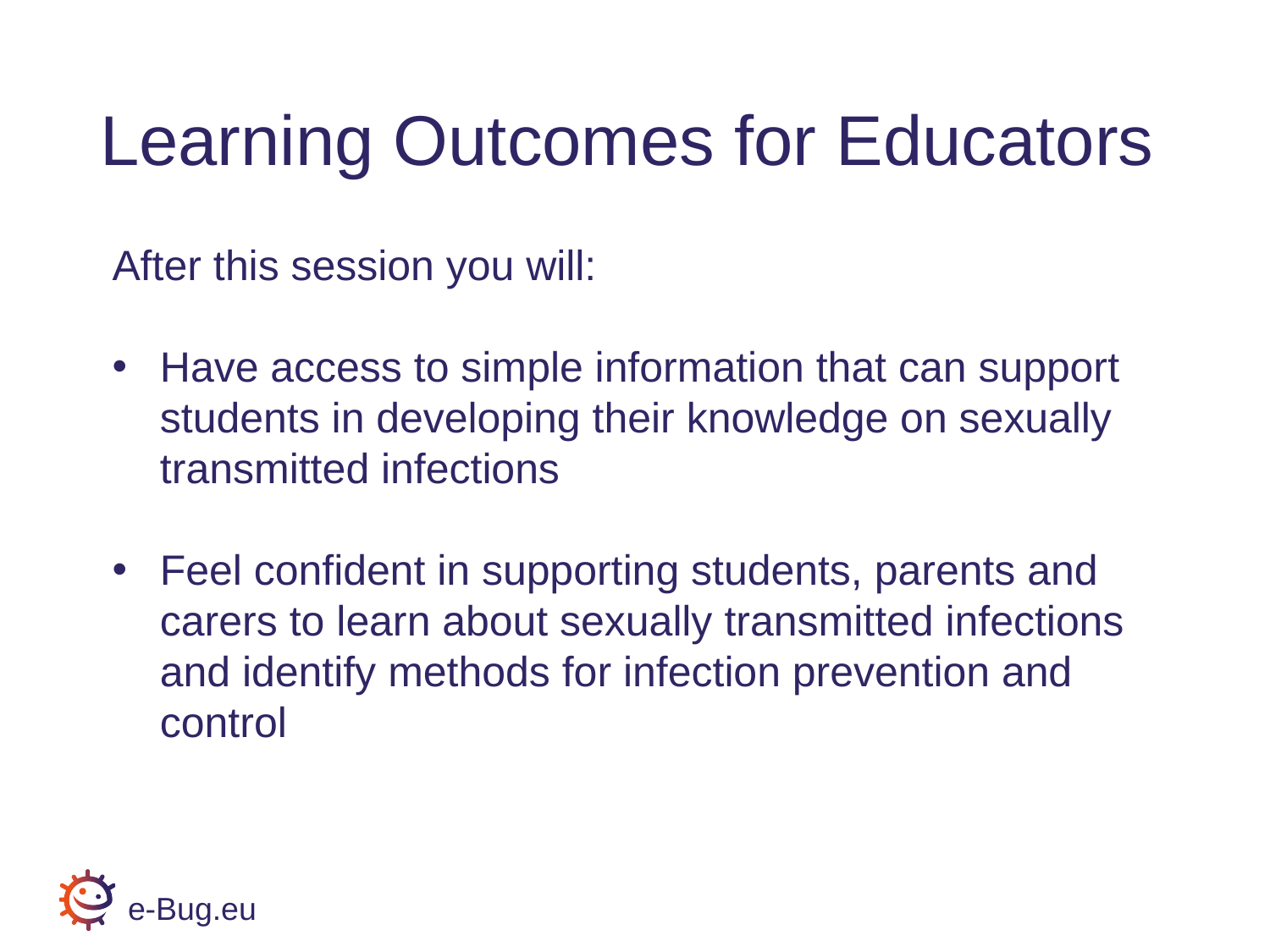

# Learning Outcomes for Educators
After this session you will:

Have access to simple information that can support students in developing their knowledge on sexually transmitted infections

Feel confident in supporting students, parents and carers to learn about sexually transmitted infections and identify methods for infection prevention and control
e-Bug.eu